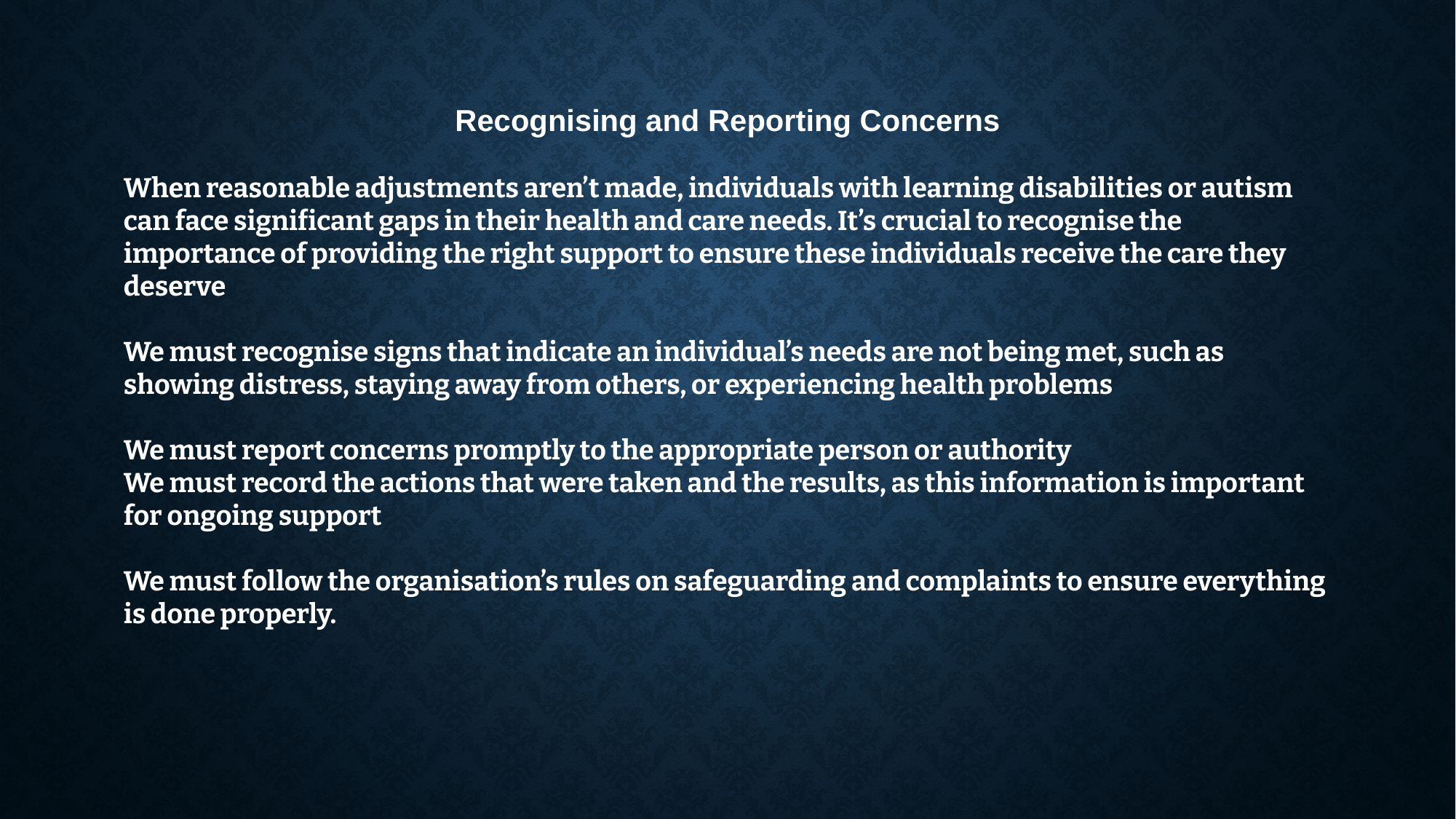

Recognising and Reporting Concerns

When reasonable adjustments aren’t made, individuals with learning disabilities or autism can face significant gaps in their health and care needs. It’s crucial to recognise the importance of providing the right support to ensure these individuals receive the care they deserve

We must recognise signs that indicate an individual’s needs are not being met, such as showing distress, staying away from others, or experiencing health problems

We must report concerns promptly to the appropriate person or authority
We must record the actions that were taken and the results, as this information is important for ongoing support

We must follow the organisation’s rules on safeguarding and complaints to ensure everything is done properly.